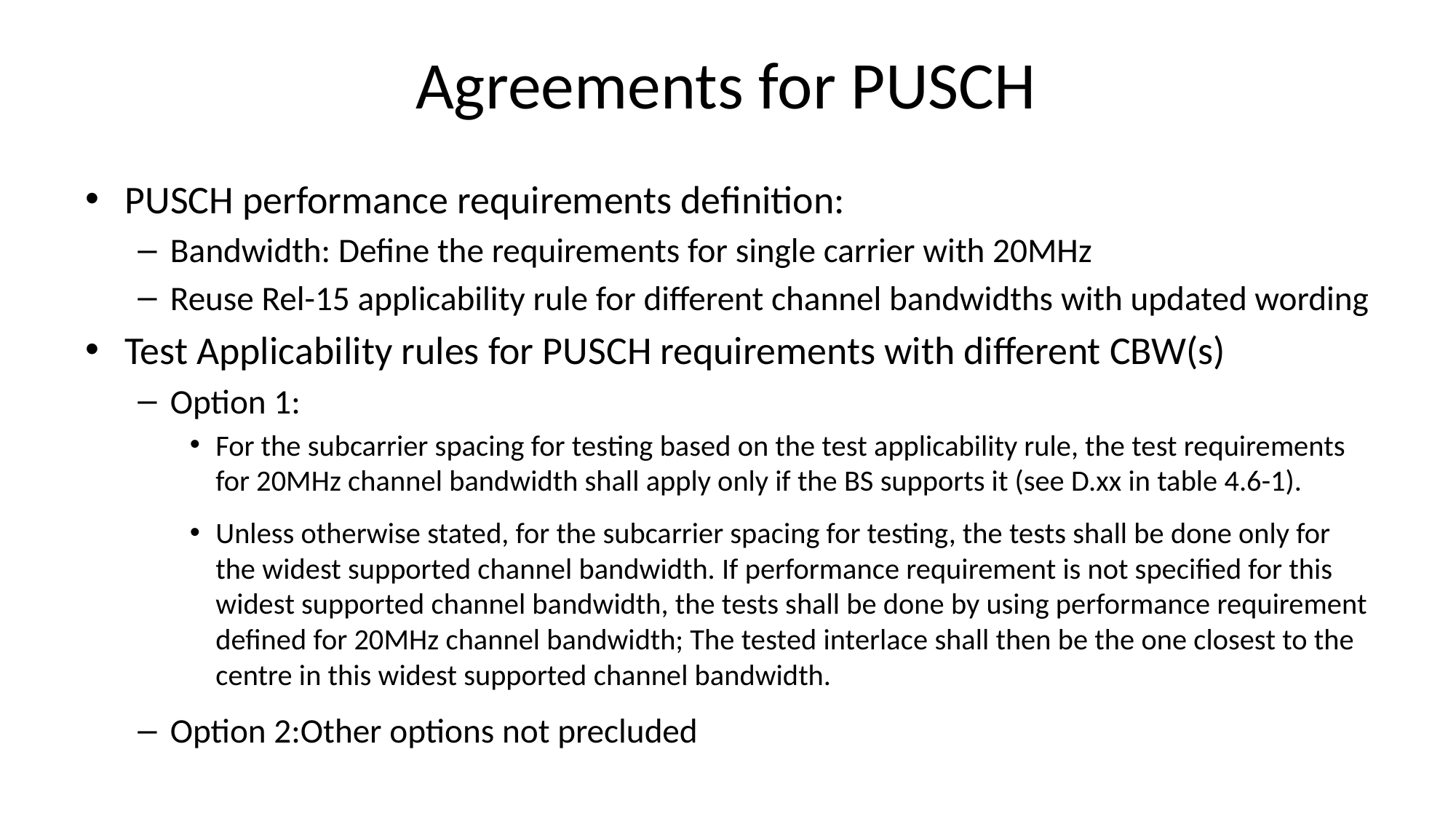

# Agreements for PUSCH
PUSCH performance requirements definition:
Bandwidth: Define the requirements for single carrier with 20MHz
Reuse Rel-15 applicability rule for different channel bandwidths with updated wording
Test Applicability rules for PUSCH requirements with different CBW(s)
Option 1:
For the subcarrier spacing for testing based on the test applicability rule, the test requirements for 20MHz channel bandwidth shall apply only if the BS supports it (see D.xx in table 4.6-1).
Unless otherwise stated, for the subcarrier spacing for testing, the tests shall be done only for the widest supported channel bandwidth. If performance requirement is not specified for this widest supported channel bandwidth, the tests shall be done by using performance requirement defined for 20MHz channel bandwidth; The tested interlace shall then be the one closest to the centre in this widest supported channel bandwidth.
Option 2:Other options not precluded